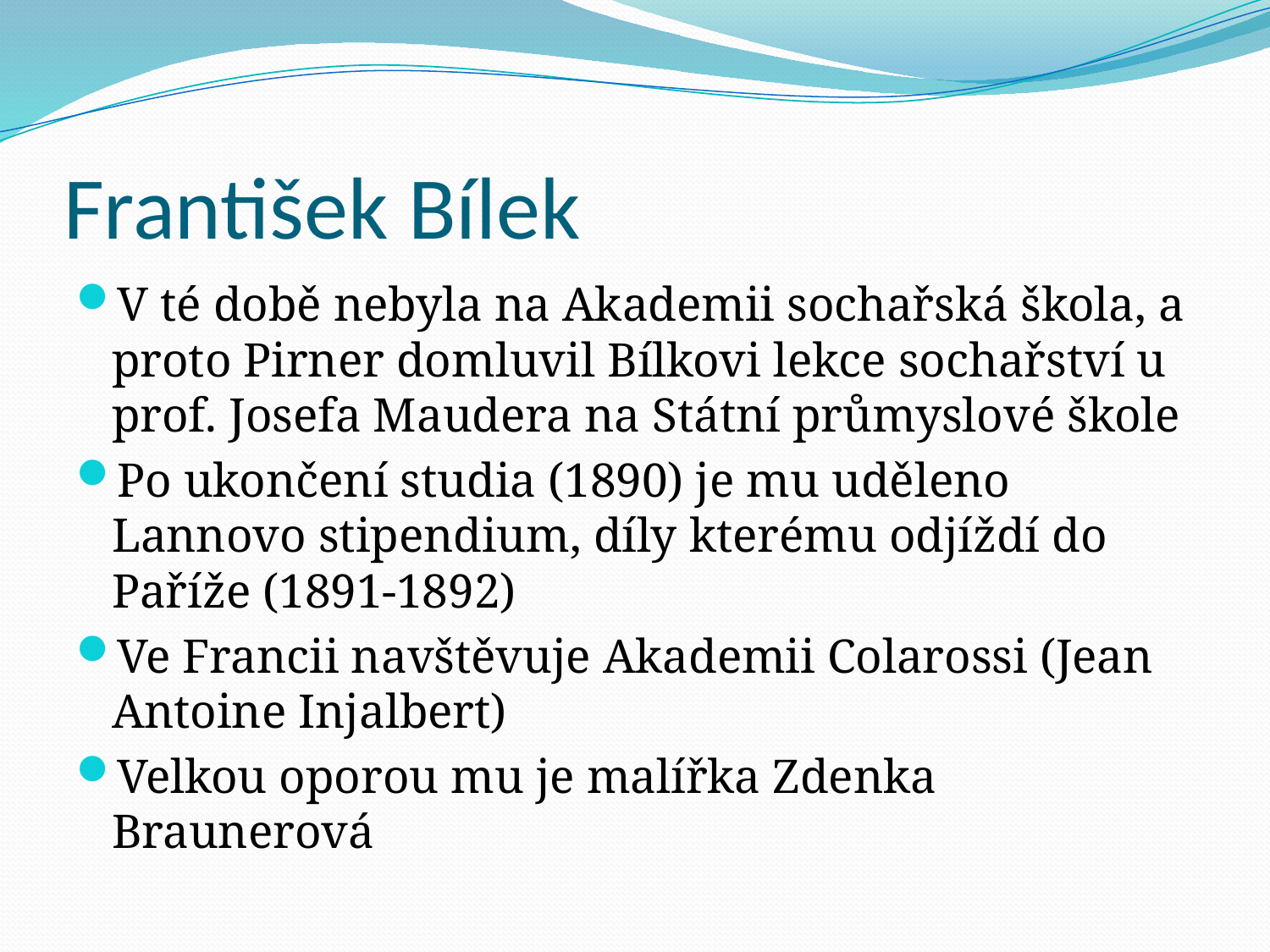

# František Bílek
V té době nebyla na Akademii sochařská škola, a proto Pirner domluvil Bílkovi lekce sochařství u prof. Josefa Maudera na Státní průmyslové škole
Po ukončení studia (1890) je mu uděleno Lannovo stipendium, díly kterému odjíždí do Paříže (1891-1892)
Ve Francii navštěvuje Akademii Colarossi (Jean Antoine Injalbert)
Velkou oporou mu je malířka Zdenka Braunerová